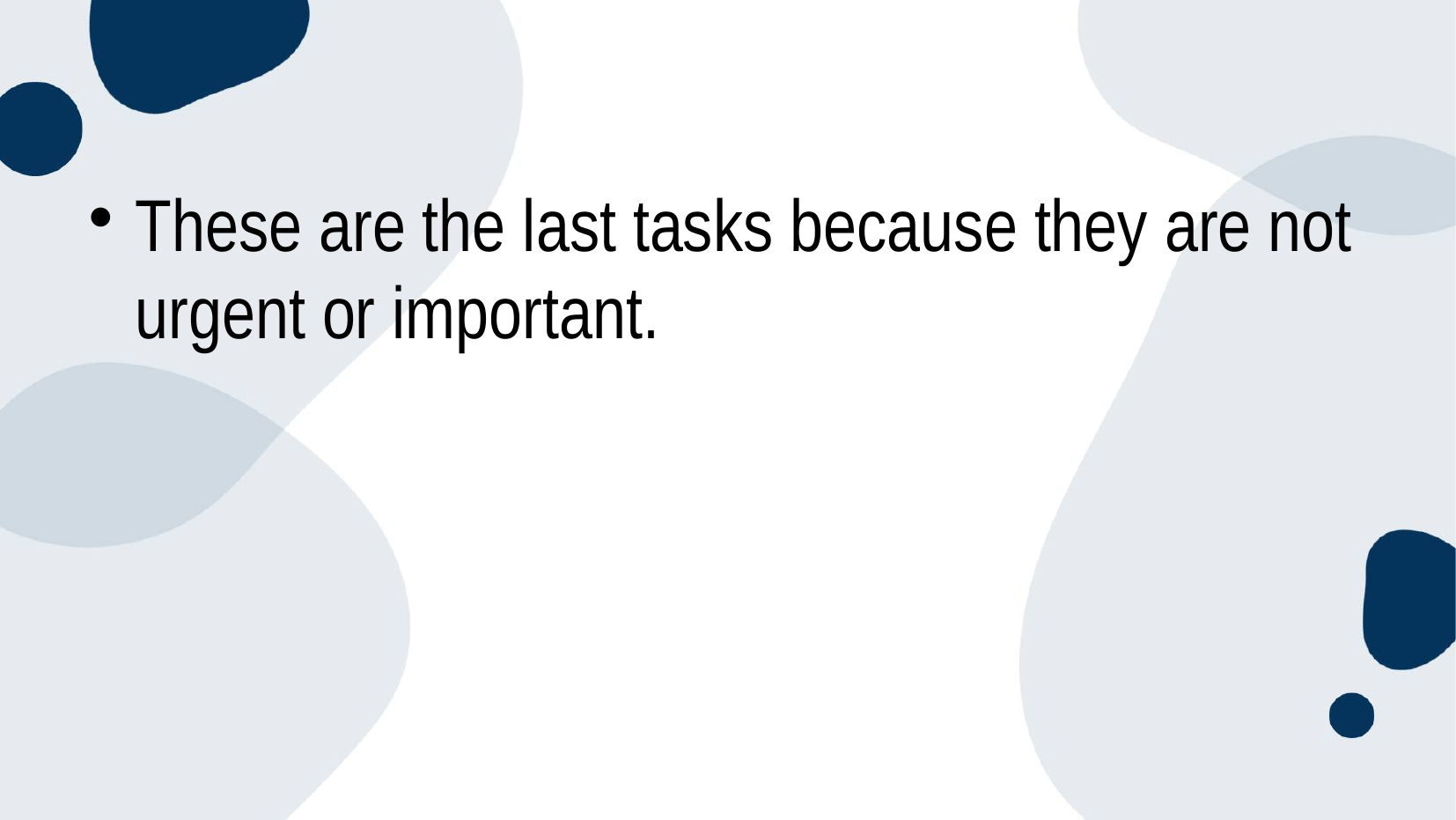

These are the last tasks because they are not urgent or important.